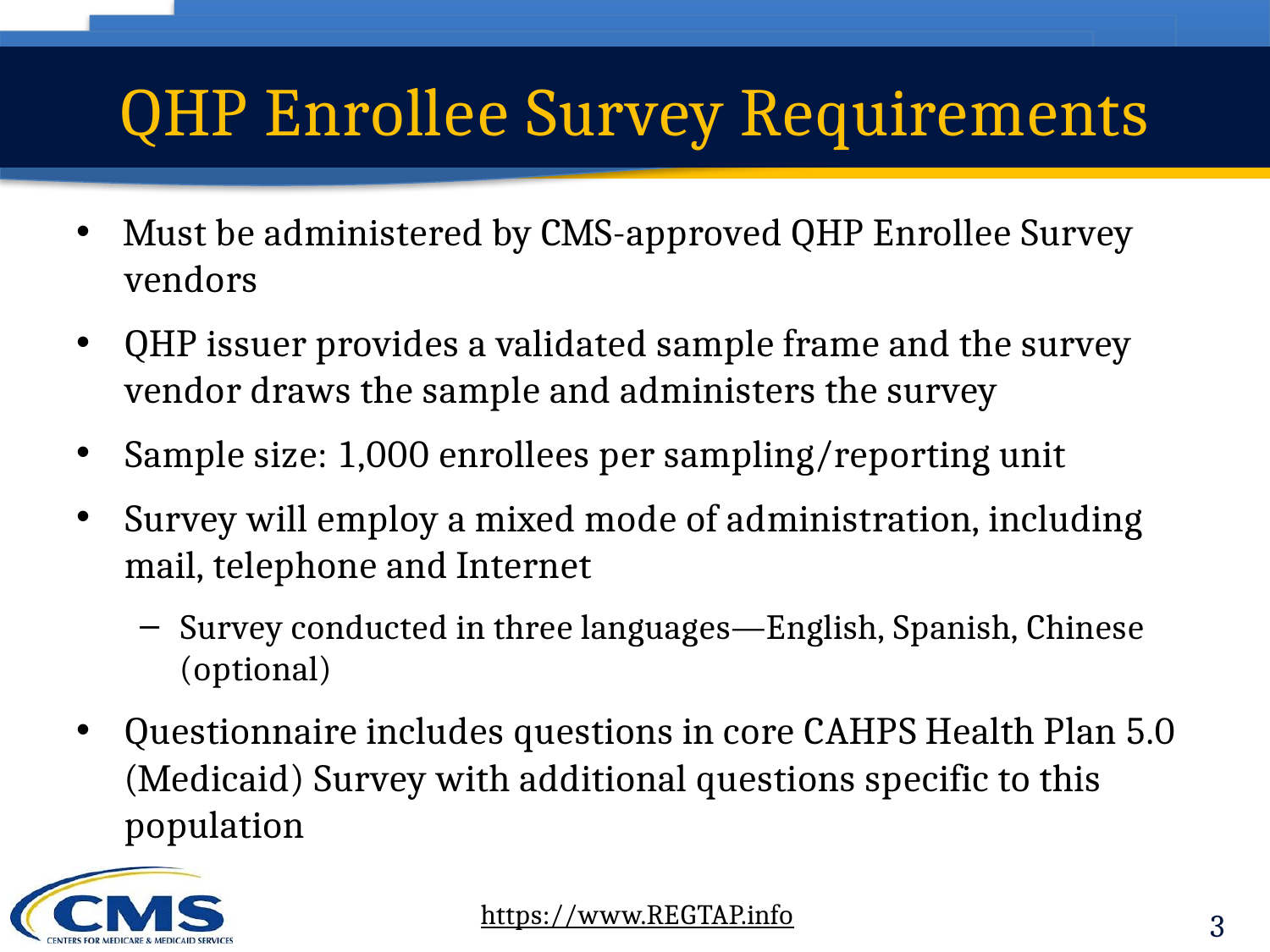

# QHP Enrollee Survey Requirements
Must be administered by CMS-approved QHP Enrollee Survey vendors
QHP issuer provides a validated sample frame and the survey vendor draws the sample and administers the survey
Sample size: 1,000 enrollees per sampling/reporting unit
Survey will employ a mixed mode of administration, including mail, telephone and Internet
Survey conducted in three languages—English, Spanish, Chinese (optional)
Questionnaire includes questions in core CAHPS Health Plan 5.0 (Medicaid) Survey with additional questions specific to this population
3